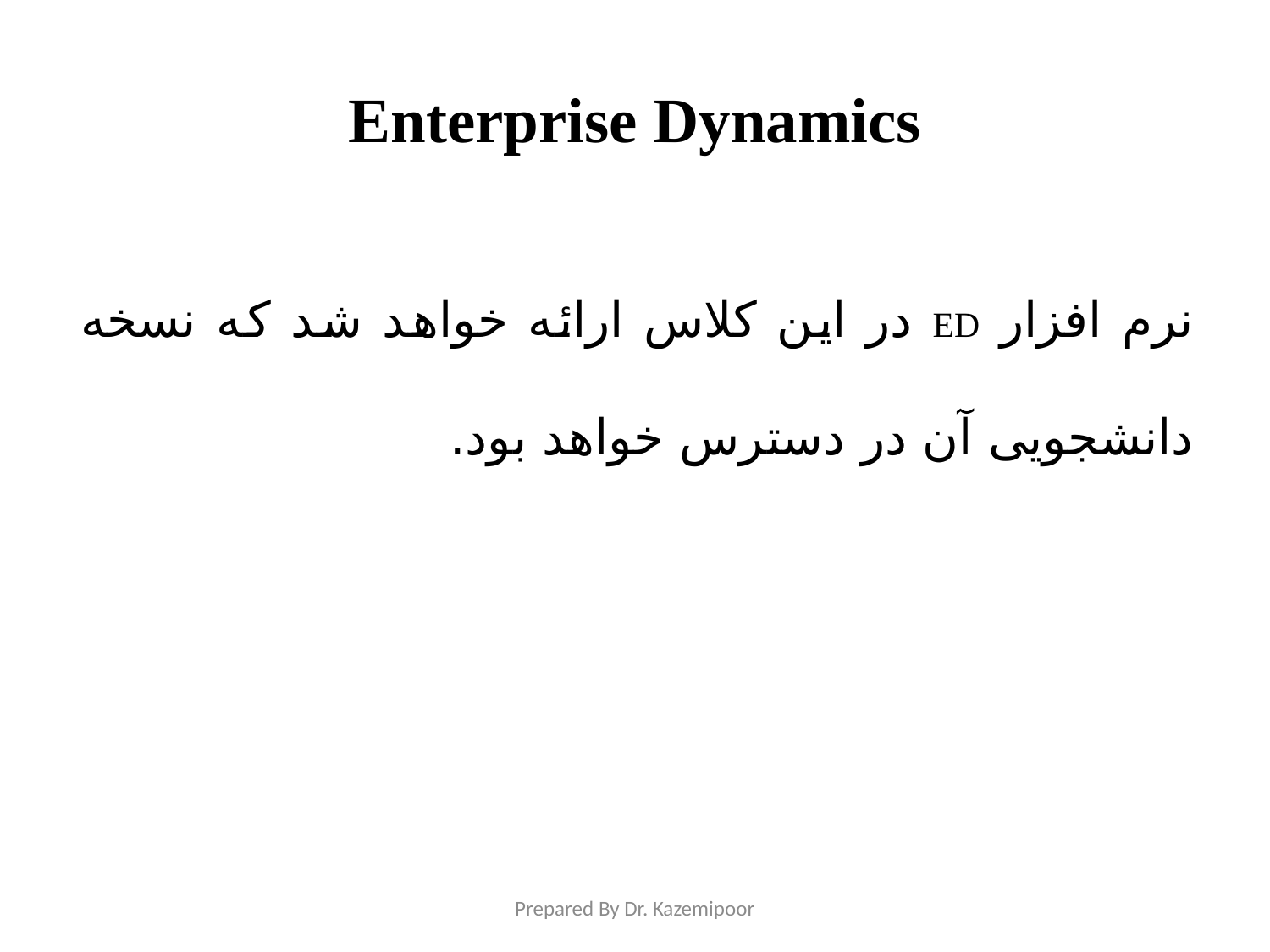

# Enterprise Dynamics
نرم افزار ED در این کلاس ارائه خواهد شد که نسخه دانشجویی آن در دسترس خواهد بود.
Prepared By Dr. Kazemipoor